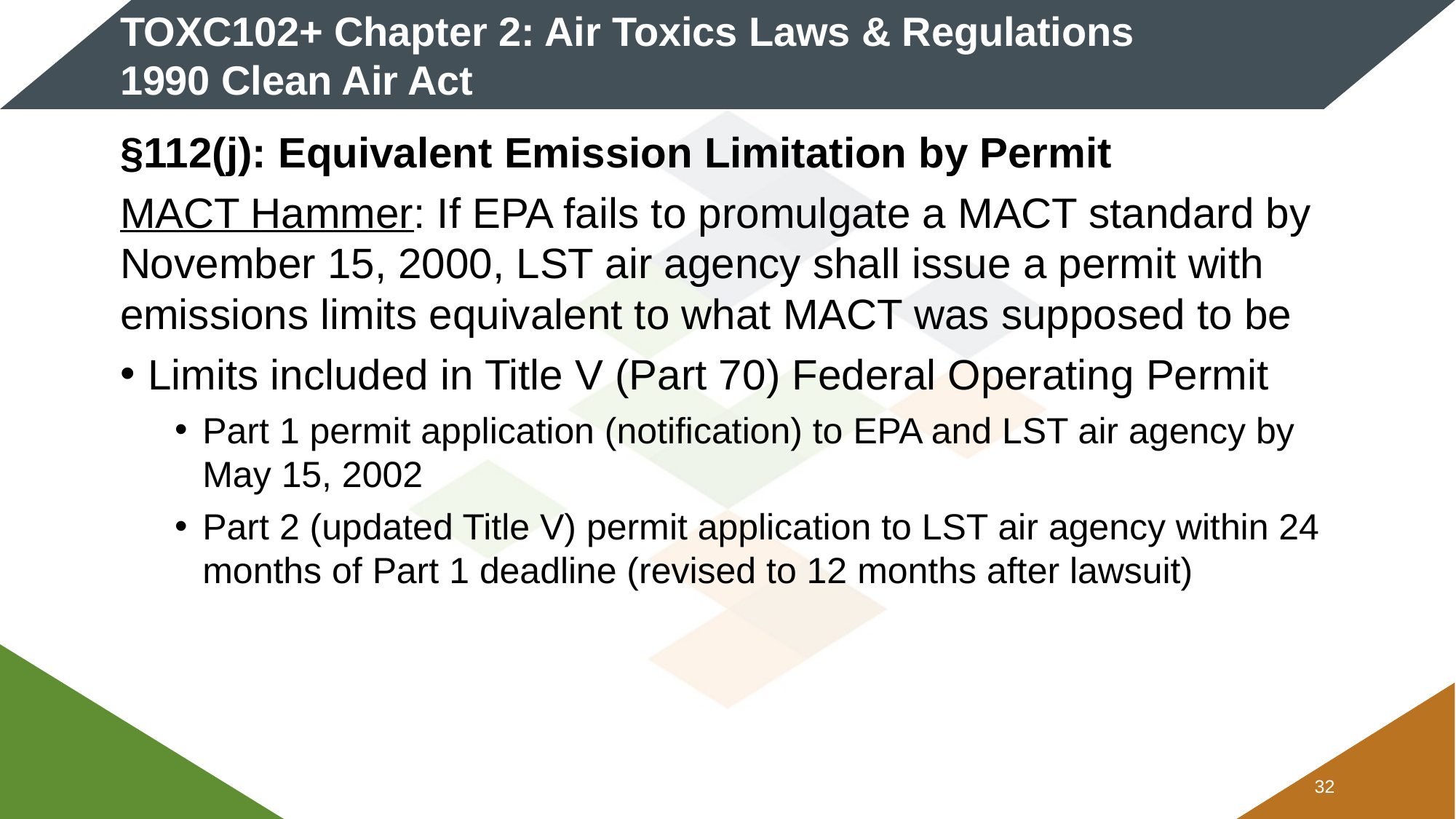

# TOXC102+ Chapter 2: Air Toxics Laws & Regulations 1990 Clean Air Act
§112(j): Equivalent Emission Limitation by Permit
MACT Hammer: If EPA fails to promulgate a MACT standard by November 15, 2000, LST air agency shall issue a permit with emissions limits equivalent to what MACT was supposed to be
Limits included in Title V (Part 70) Federal Operating Permit
Part 1 permit application (notification) to EPA and LST air agency by May 15, 2002
Part 2 (updated Title V) permit application to LST air agency within 24 months of Part 1 deadline (revised to 12 months after lawsuit)

32